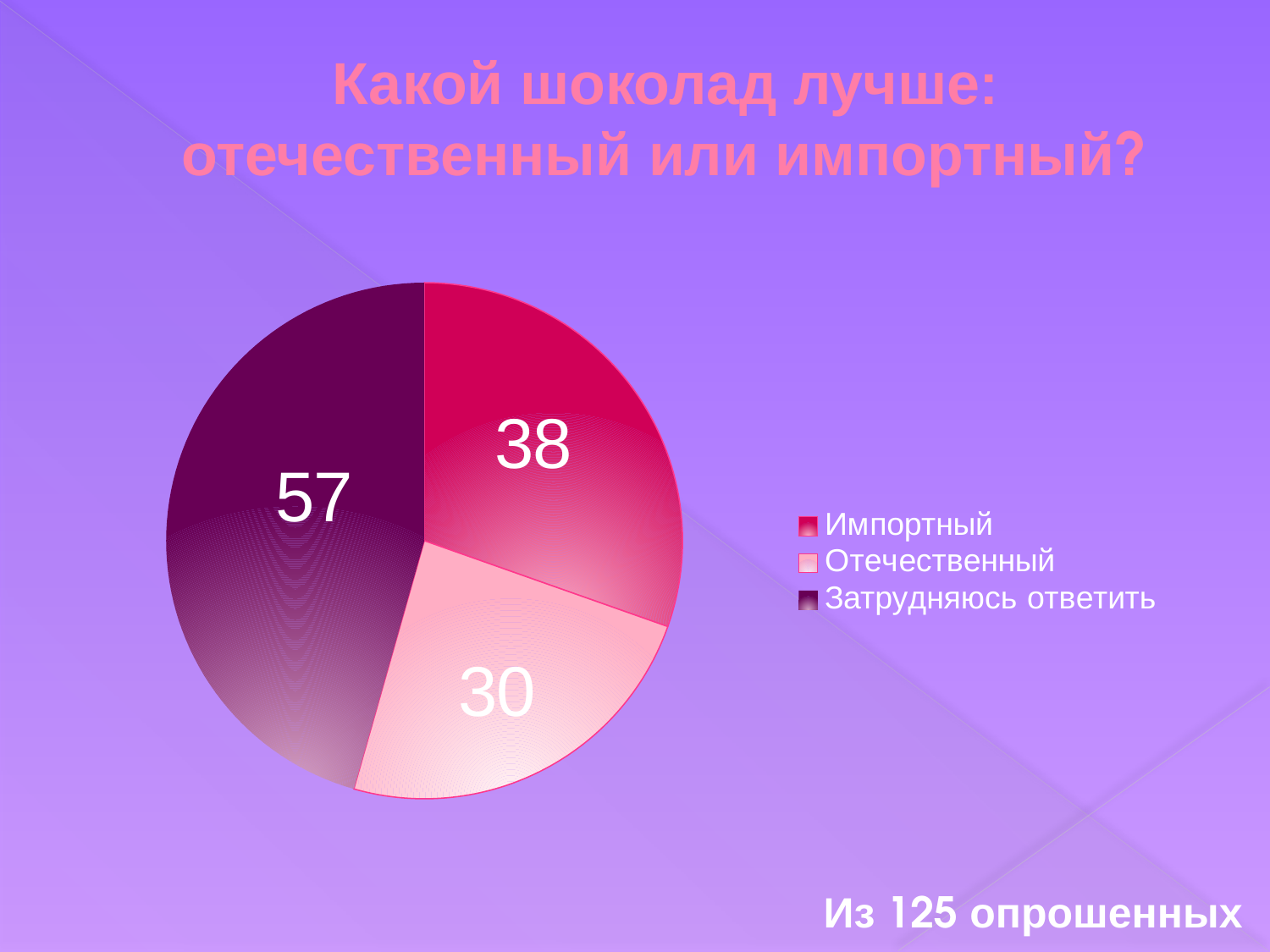

# Какой шоколад лучше: отечественный или импортный?

### Chart

| Category | Столбец1 |
|---|---|
| Импортный | 38.0 |
| Отечественный | 30.0 |
| Затрудняюсь ответить | 57.0 |
Из 125 опрошенных